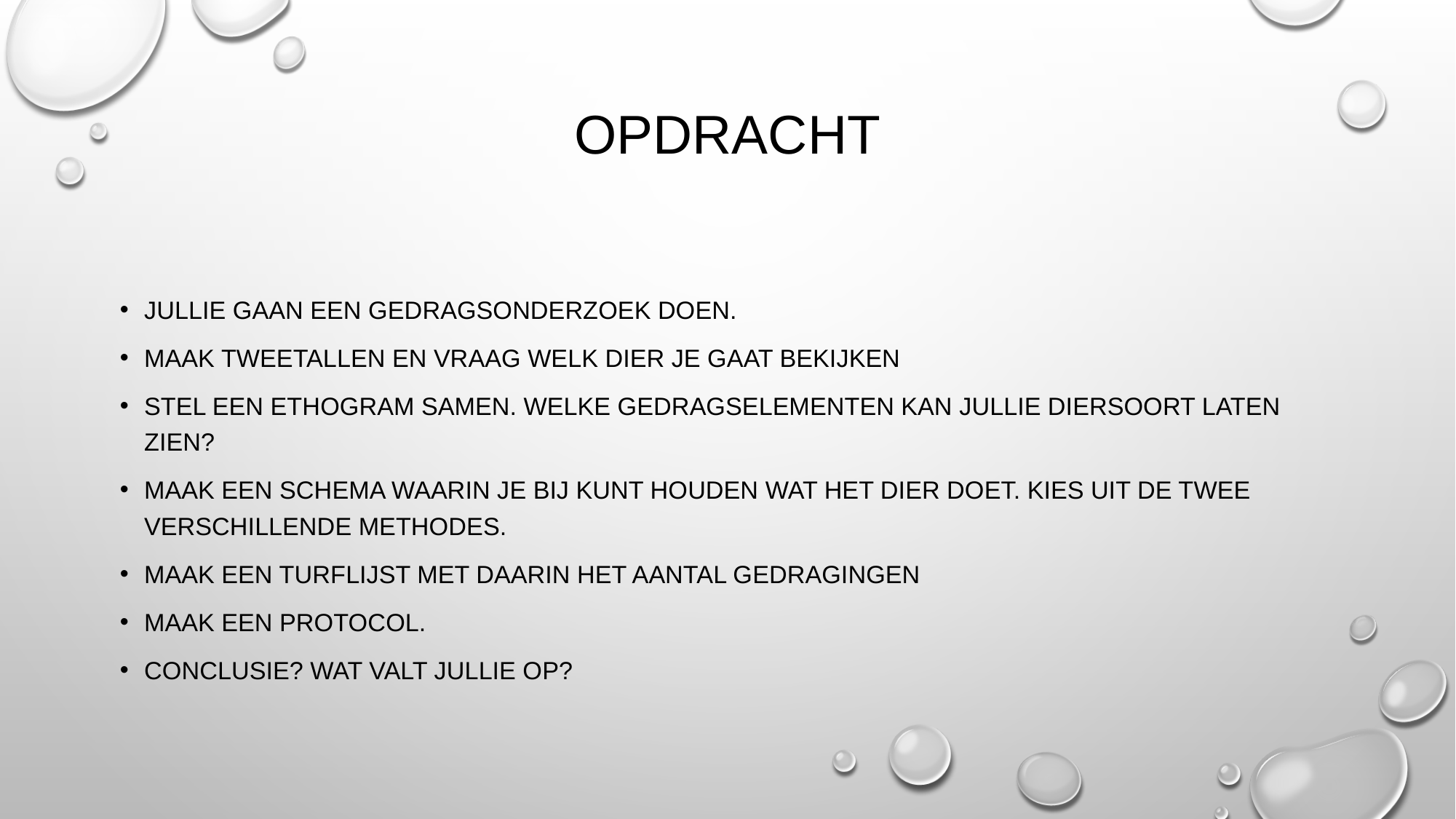

# Opdracht
Jullie gaan een gedragsonderzoek doen.
Maak tweetallen en vraag welk dier je gaat bekijken
Stel een ethogram samen. Welke gedragselementen kan jullie diersoort laten zien?
Maak een schema waarin je bij kunt houden wat het dier doet. Kies uit de twee verschillende methodes.
Maak een turflijst met daarin het aantal gedragingen
Maak een protocol.
Conclusie? Wat valt jullie op?